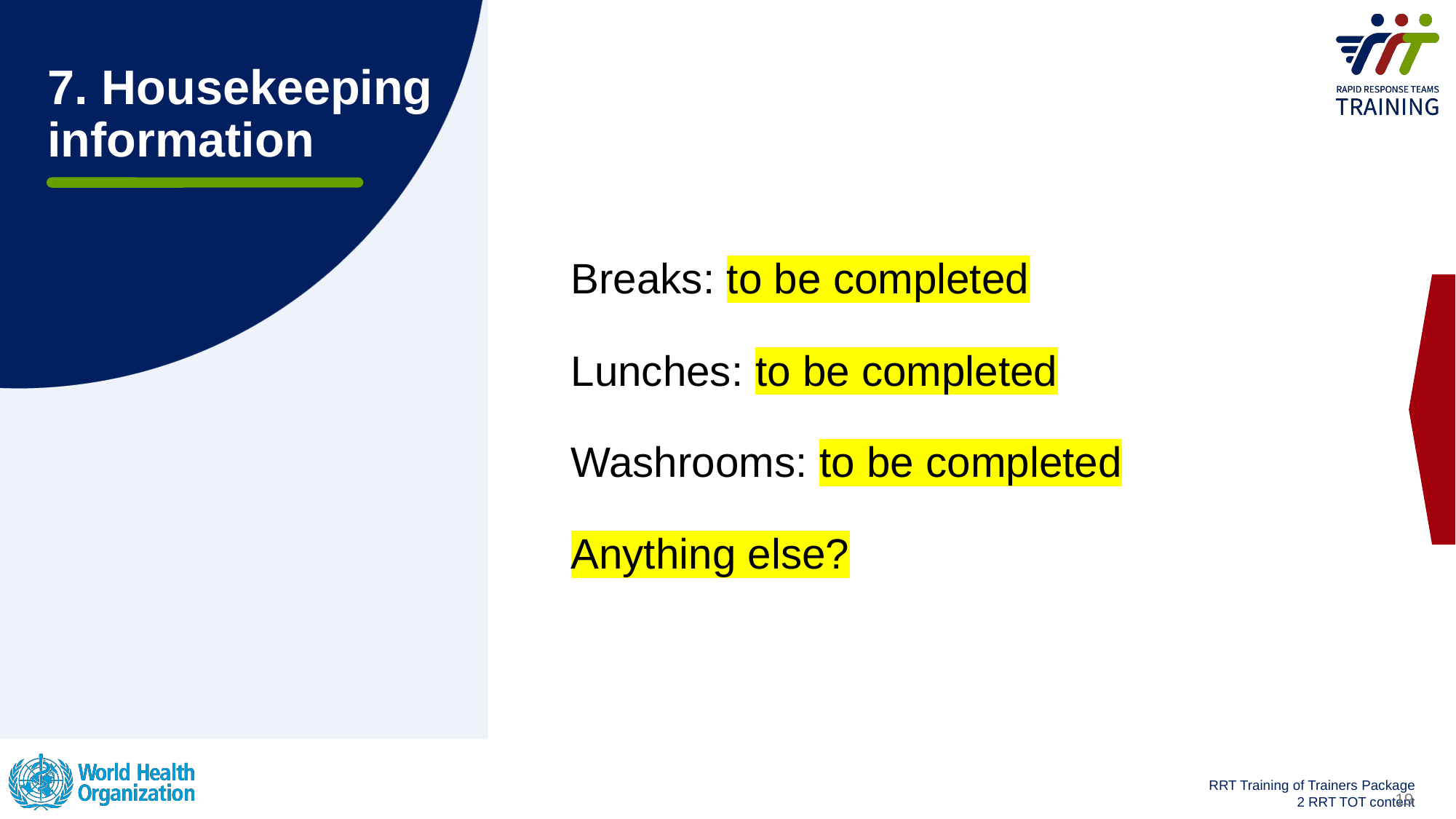

# 7. Housekeeping information
Breaks: to be completed

Lunches: to be completed

Washrooms: to be completed

Anything else?